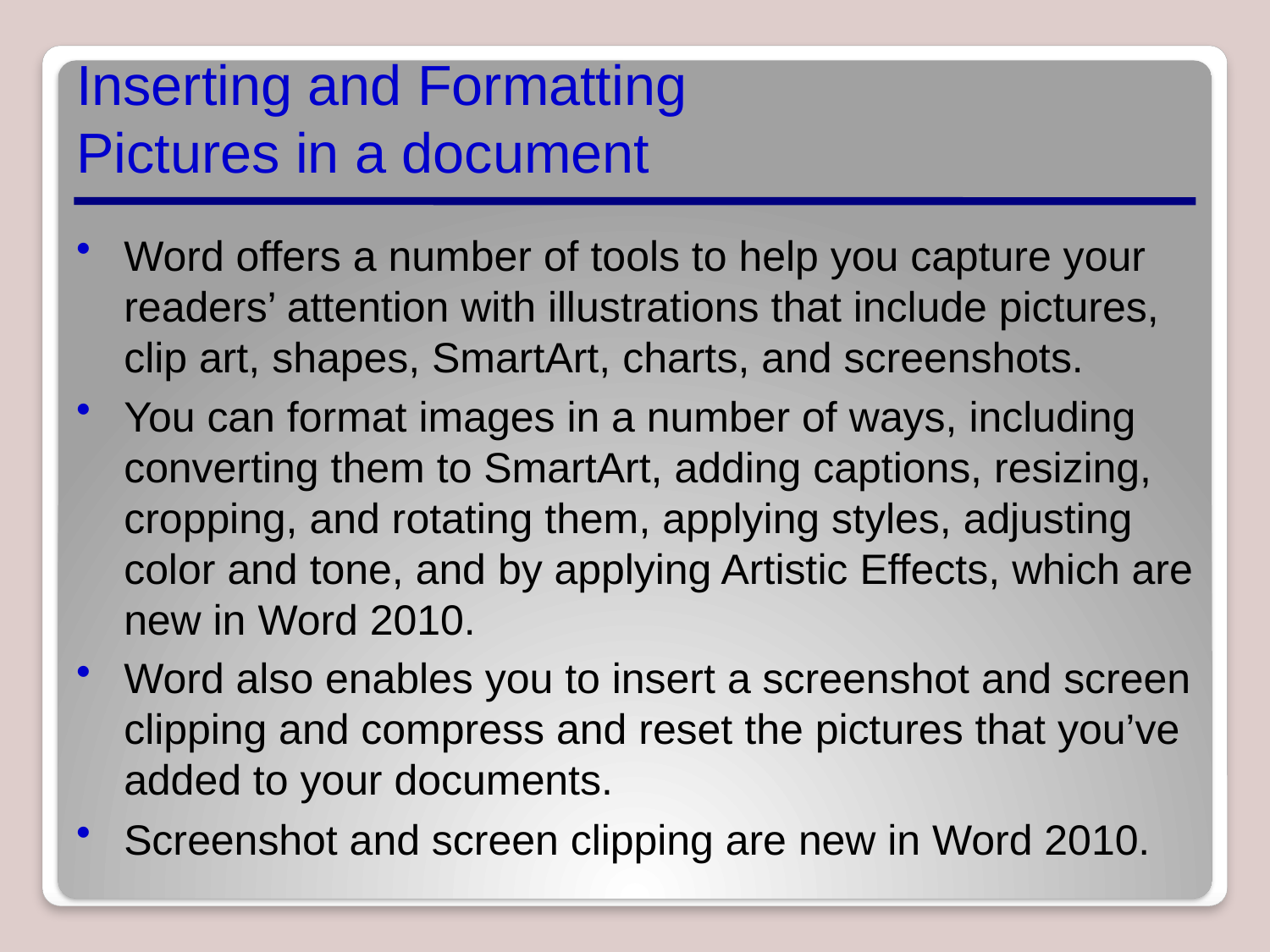

# Inserting and Formatting Pictures in a document
Word offers a number of tools to help you capture your readers’ attention with illustrations that include pictures, clip art, shapes, SmartArt, charts, and screenshots.
You can format images in a number of ways, including converting them to SmartArt, adding captions, resizing, cropping, and rotating them, applying styles, adjusting color and tone, and by applying Artistic Effects, which are new in Word 2010.
Word also enables you to insert a screenshot and screen clipping and compress and reset the pictures that you’ve added to your documents.
Screenshot and screen clipping are new in Word 2010.